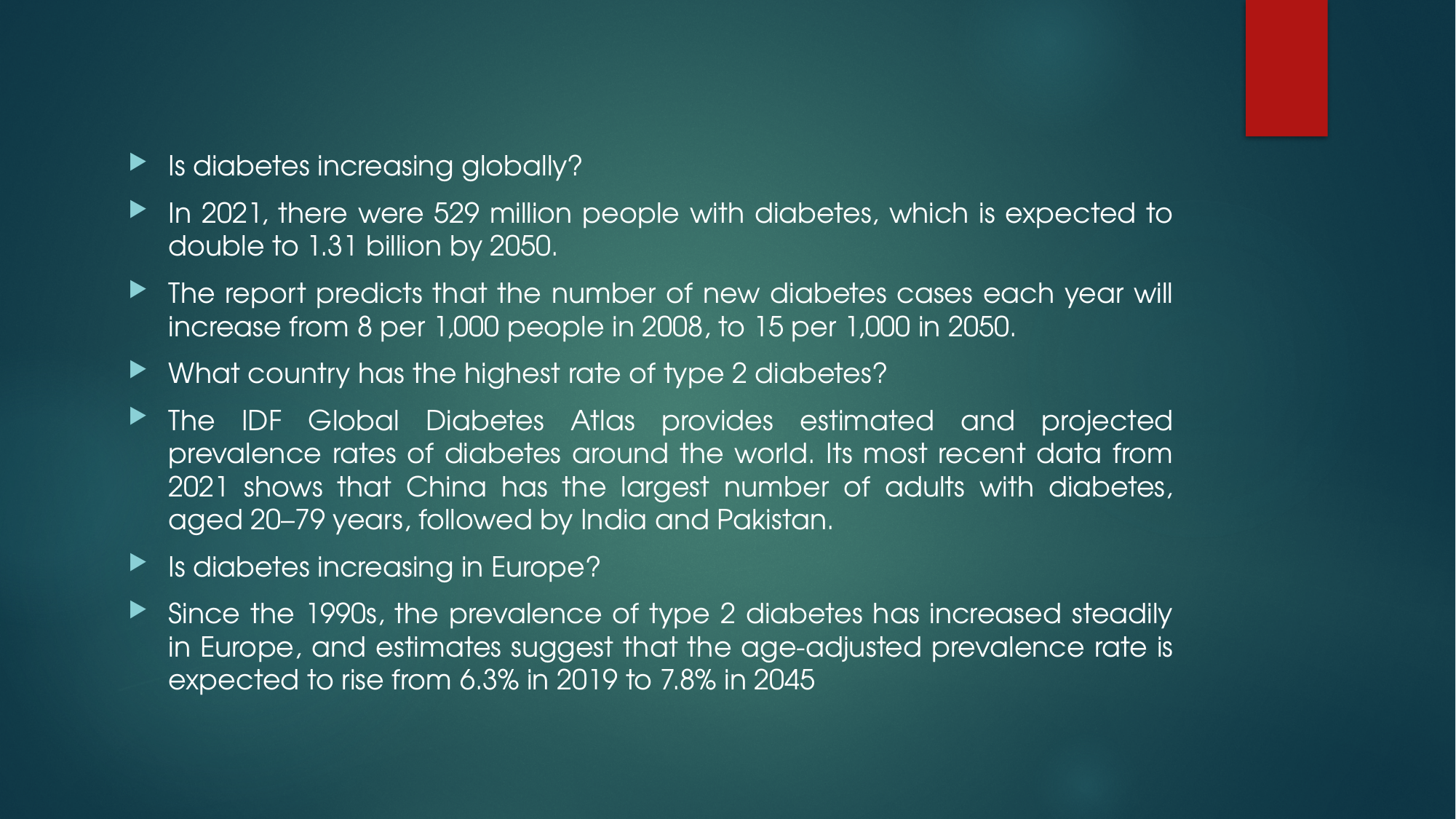

Is diabetes increasing globally?
In 2021, there were 529 million people with diabetes, which is expected to double to 1.31 billion by 2050.
The report predicts that the number of new diabetes cases each year will increase from 8 per 1,000 people in 2008, to 15 per 1,000 in 2050.
What country has the highest rate of type 2 diabetes?
The IDF Global Diabetes Atlas provides estimated and projected prevalence rates of diabetes around the world. Its most recent data from 2021 shows that China has the largest number of adults with diabetes, aged 20–79 years, followed by India and Pakistan.
Is diabetes increasing in Europe?
Since the 1990s, the prevalence of type 2 diabetes has increased steadily in Europe, and estimates suggest that the age-adjusted prevalence rate is expected to rise from 6.3% in 2019 to 7.8% in 2045